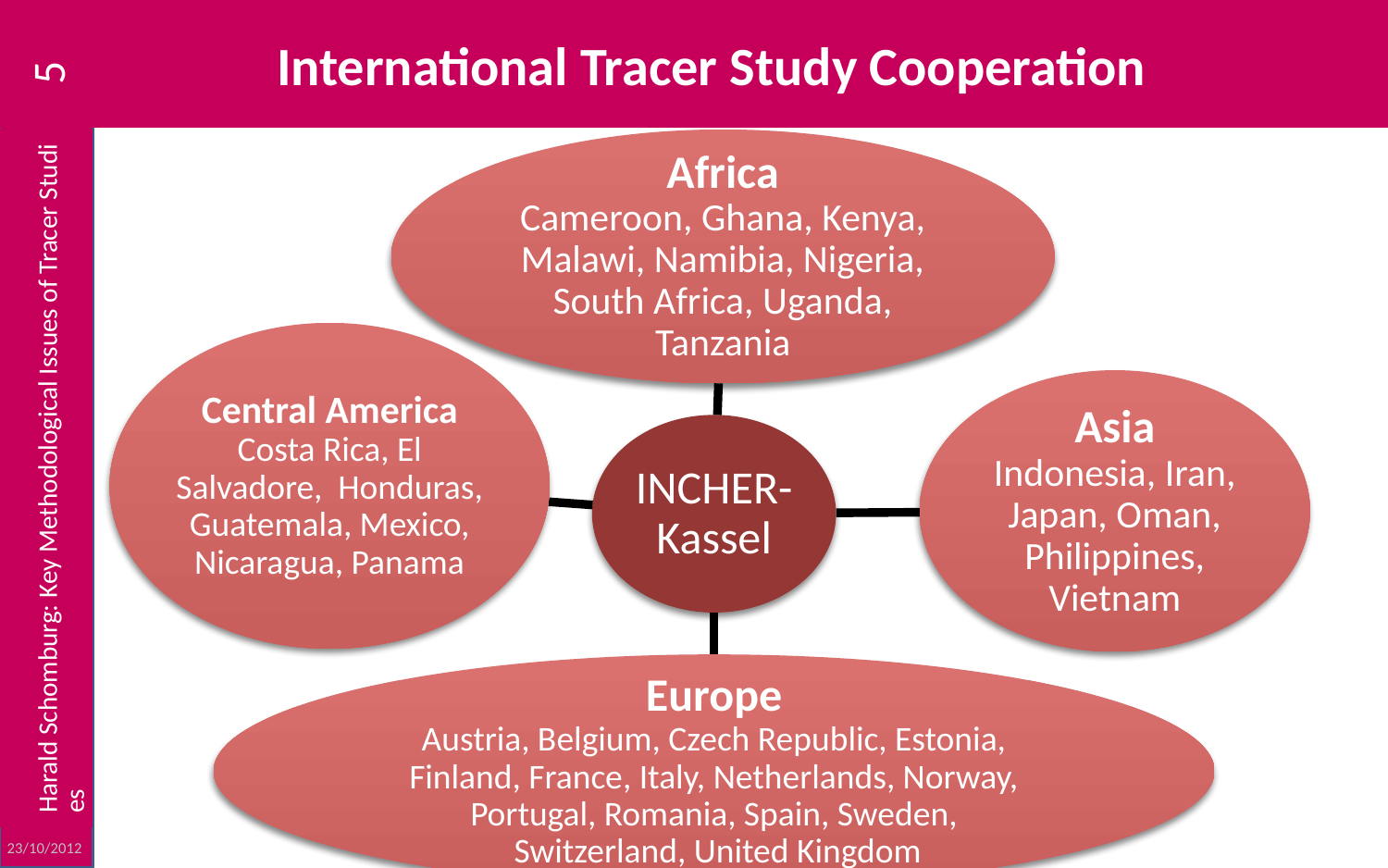

# International Tracer Study Cooperation
5
INCHER-Kassel

Africa
Cameroon, Ghana, Kenya, Malawi, Namibia, Nigeria, South Africa, Uganda, Tanzania

Asia
Indonesia, Iran, Japan, Oman, Philippines, Vietnam

Europe
Austria, Belgium, Czech Republic, Estonia, Finland, France, Italy, Netherlands, Norway, Portugal, Romania, Spain, Sweden,
 Switzerland, United Kingdom

Central America
Costa Rica, El Salvadore,  Honduras, Guatemala, Mexico, Nicaragua, Panama
Harald Schomburg: Key Methodological Issues of Tracer Studies
23/10/2012